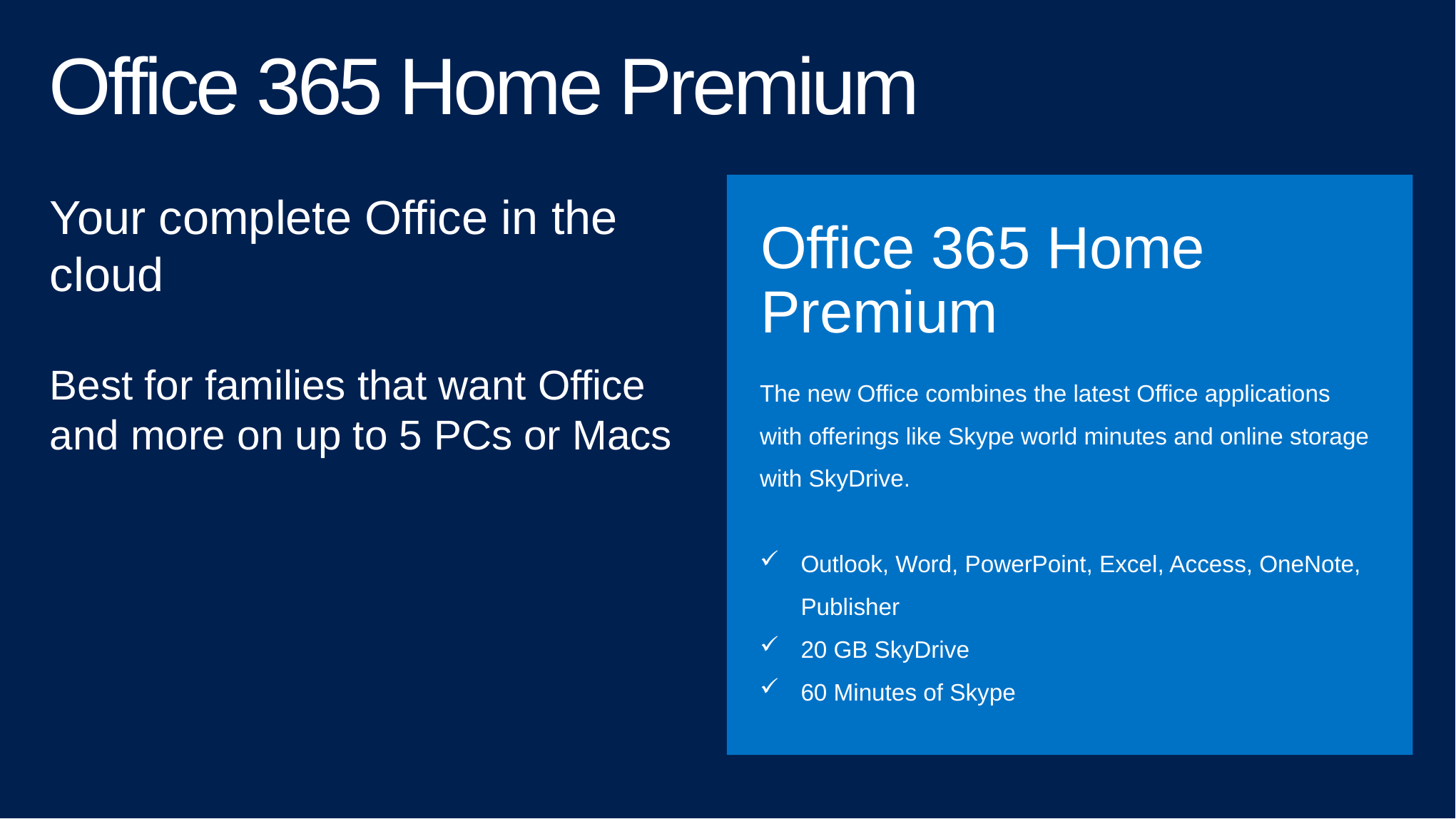

# Office 365 Home Premium

Your complete Office in the cloud

Best for families that want Office and more on up to 5 PCs or Macs
Office 365 Home Premium

The new Office combines the latest Office applications with offerings like Skype world minutes and online storage with SkyDrive.

Outlook, Word, PowerPoint, Excel, Access, OneNote, Publisher
20 GB SkyDrive
60 Minutes of Skype